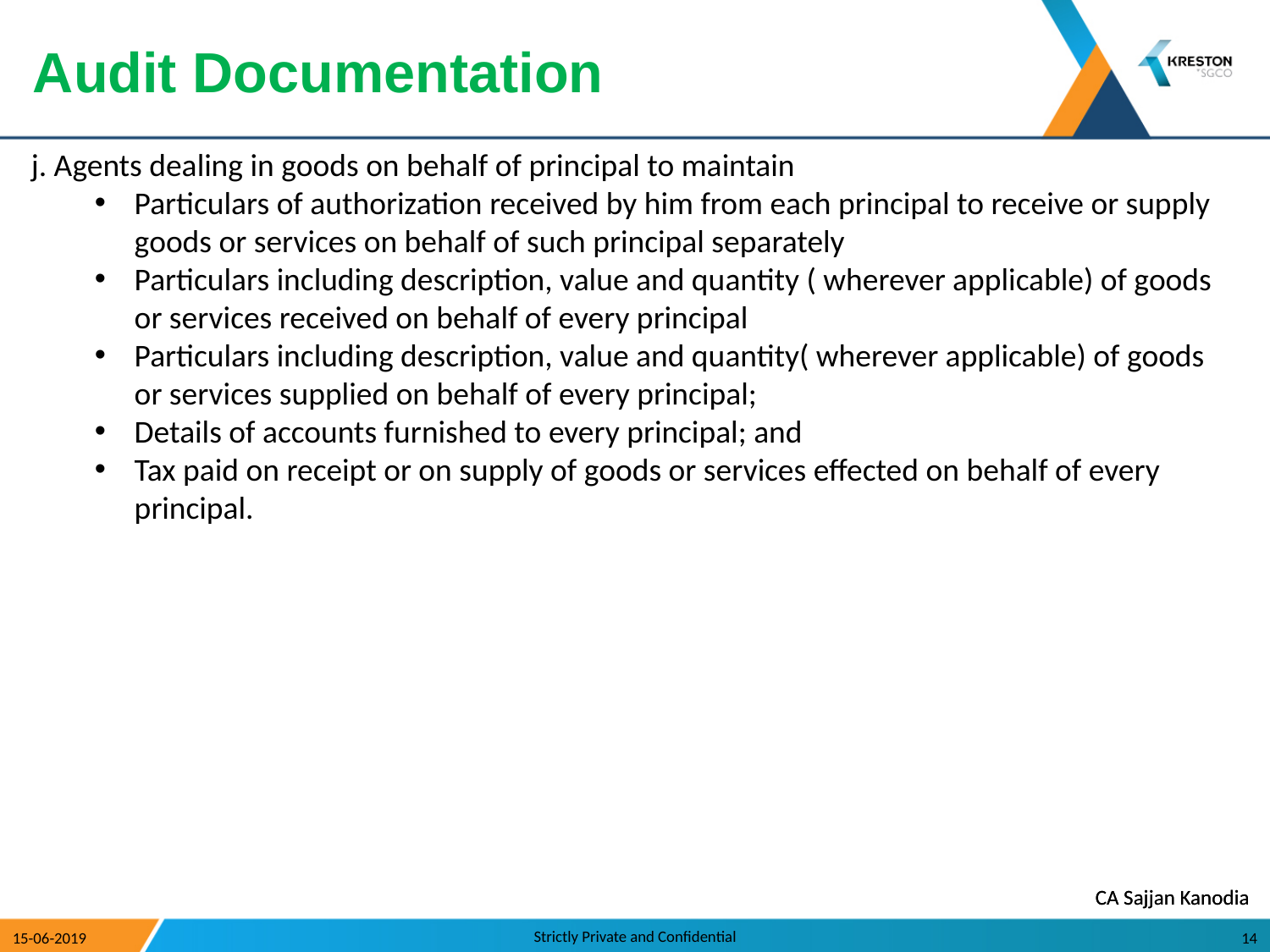

Audit Documentation
j. Agents dealing in goods on behalf of principal to maintain
Particulars of authorization received by him from each principal to receive or supply goods or services on behalf of such principal separately
Particulars including description, value and quantity ( wherever applicable) of goods or services received on behalf of every principal
Particulars including description, value and quantity( wherever applicable) of goods or services supplied on behalf of every principal;
Details of accounts furnished to every principal; and
Tax paid on receipt or on supply of goods or services effected on behalf of every principal.